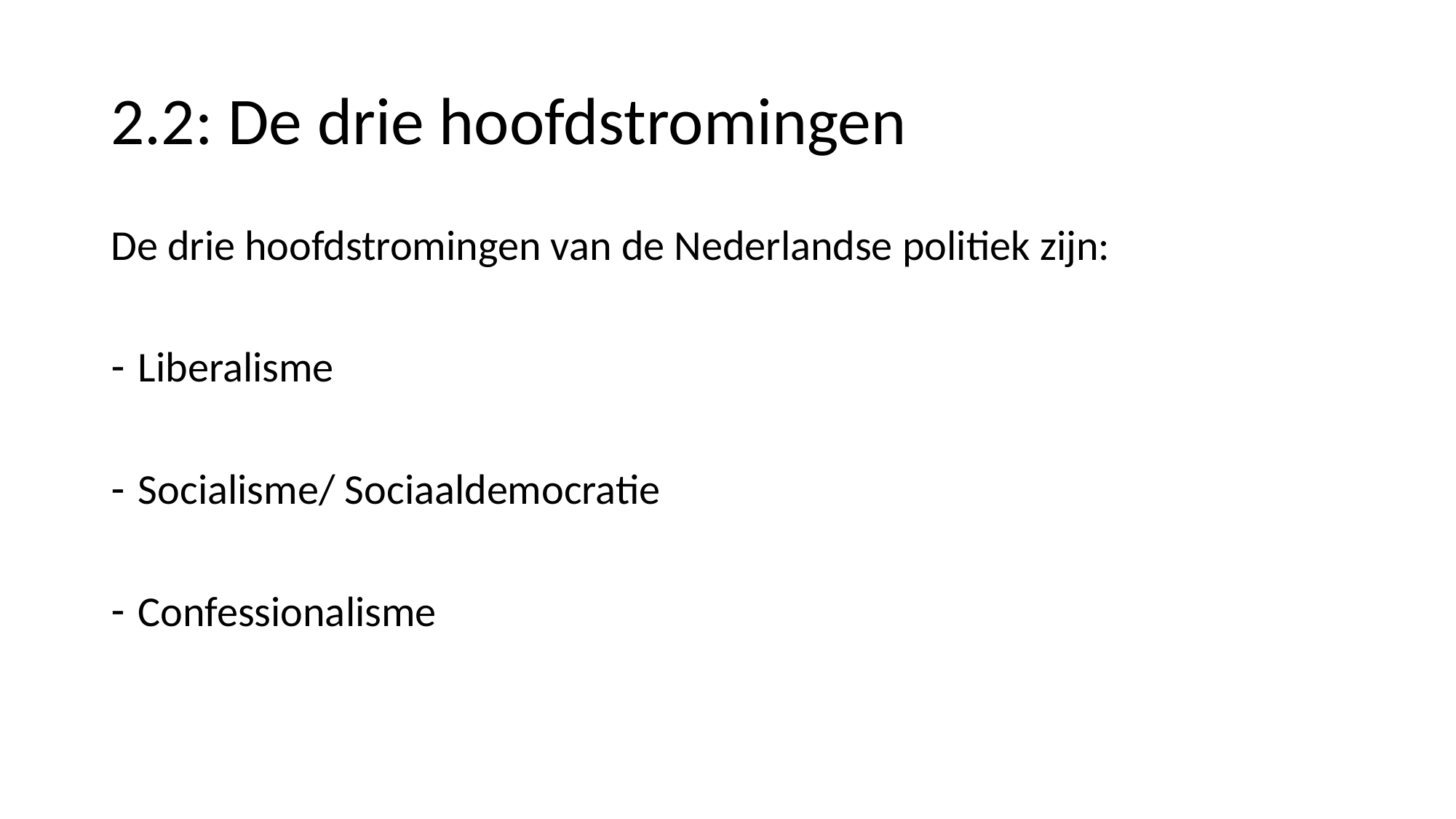

# 2.2: De drie hoofdstromingen
De drie hoofdstromingen van de Nederlandse politiek zijn:

Liberalisme

Socialisme/ Sociaaldemocratie

Confessionalisme